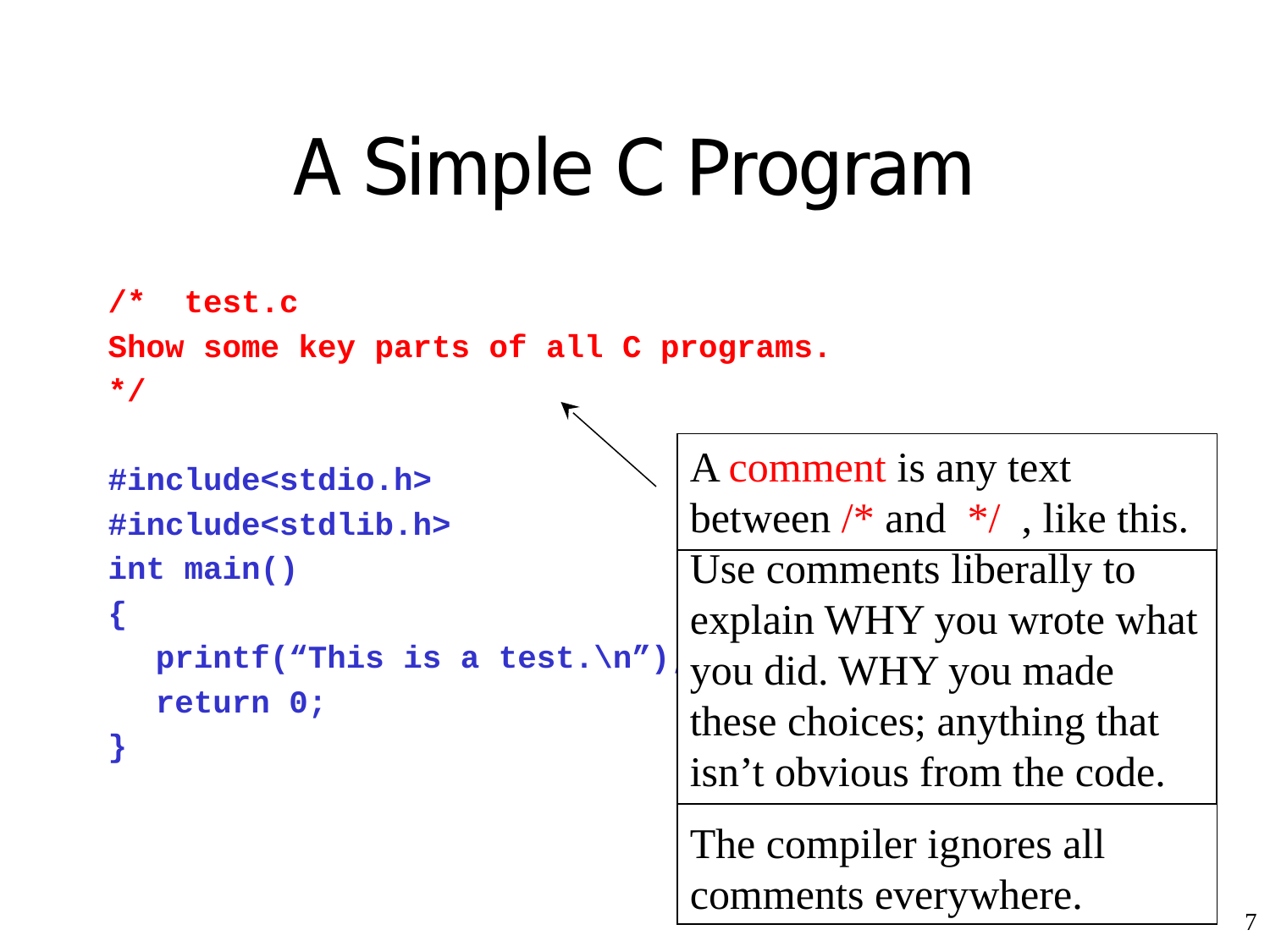

# A Simple C Program
/*  test.c
Show some key parts of all C programs.
*/

#include<stdio.h>
#include<stdlib.h>
int main()
{
	printf(“This is a test.\n”);
	return 0;
}

A comment is any text between /* and  */  , like this.  Use comments liberally to explain WHY you wrote what you did. WHY you made these choices; anything that isn’t obvious from the code.
The compiler ignores all comments everywhere.

7